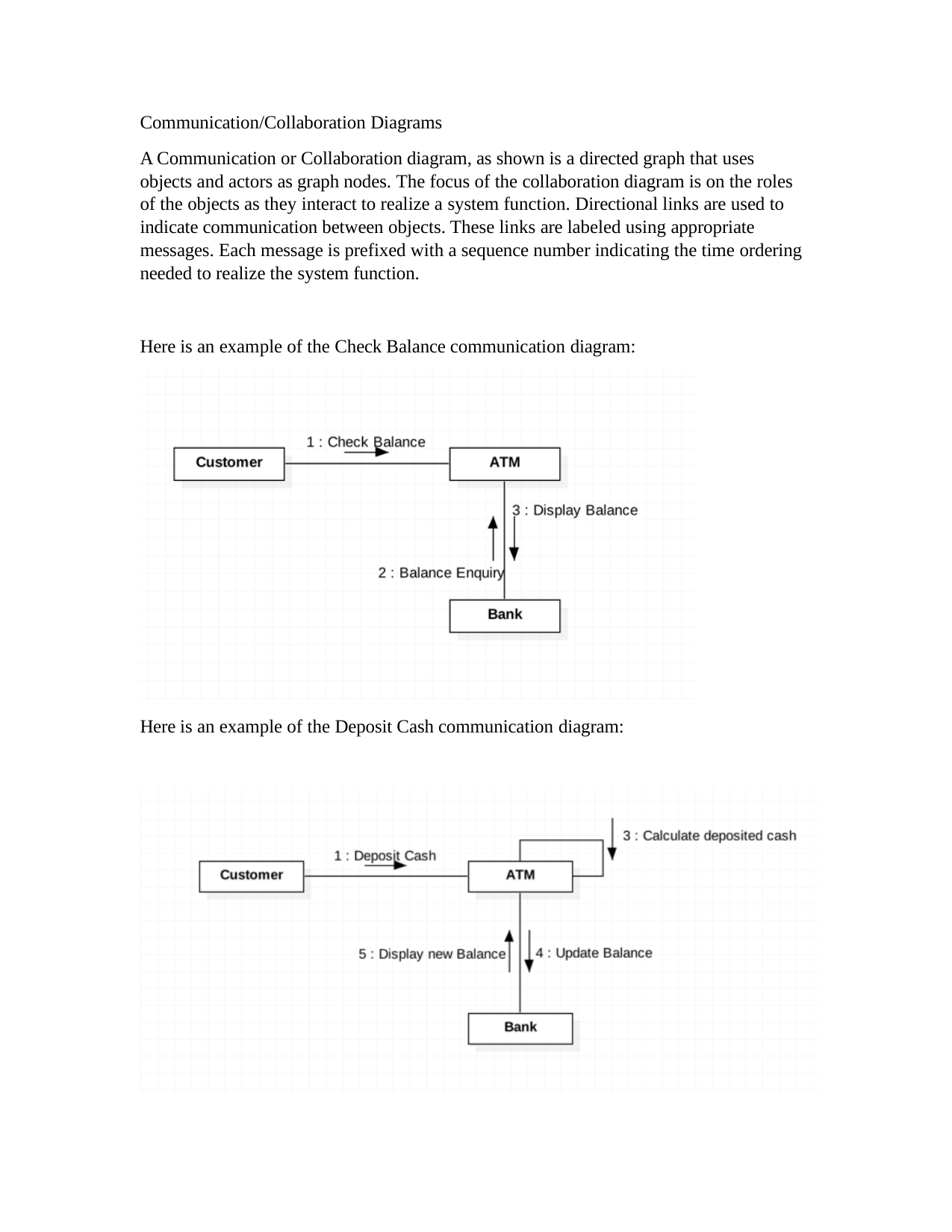

Communication/Collaboration Diagrams
A Communication or Collaboration diagram, as shown is a directed graph that uses  objects and actors as graph nodes. The focus of the collaboration diagram is on the roles  of the objects as they interact to realize a system function. Directional links are used to  indicate communication between objects. These links are labeled using appropriate  messages. Each message is prefixed with a sequence number indicating the time ordering  needed to realize the system function.

Here is an example of the Check Balance communication diagram:

Here is an example of the Deposit Cash communication diagram: